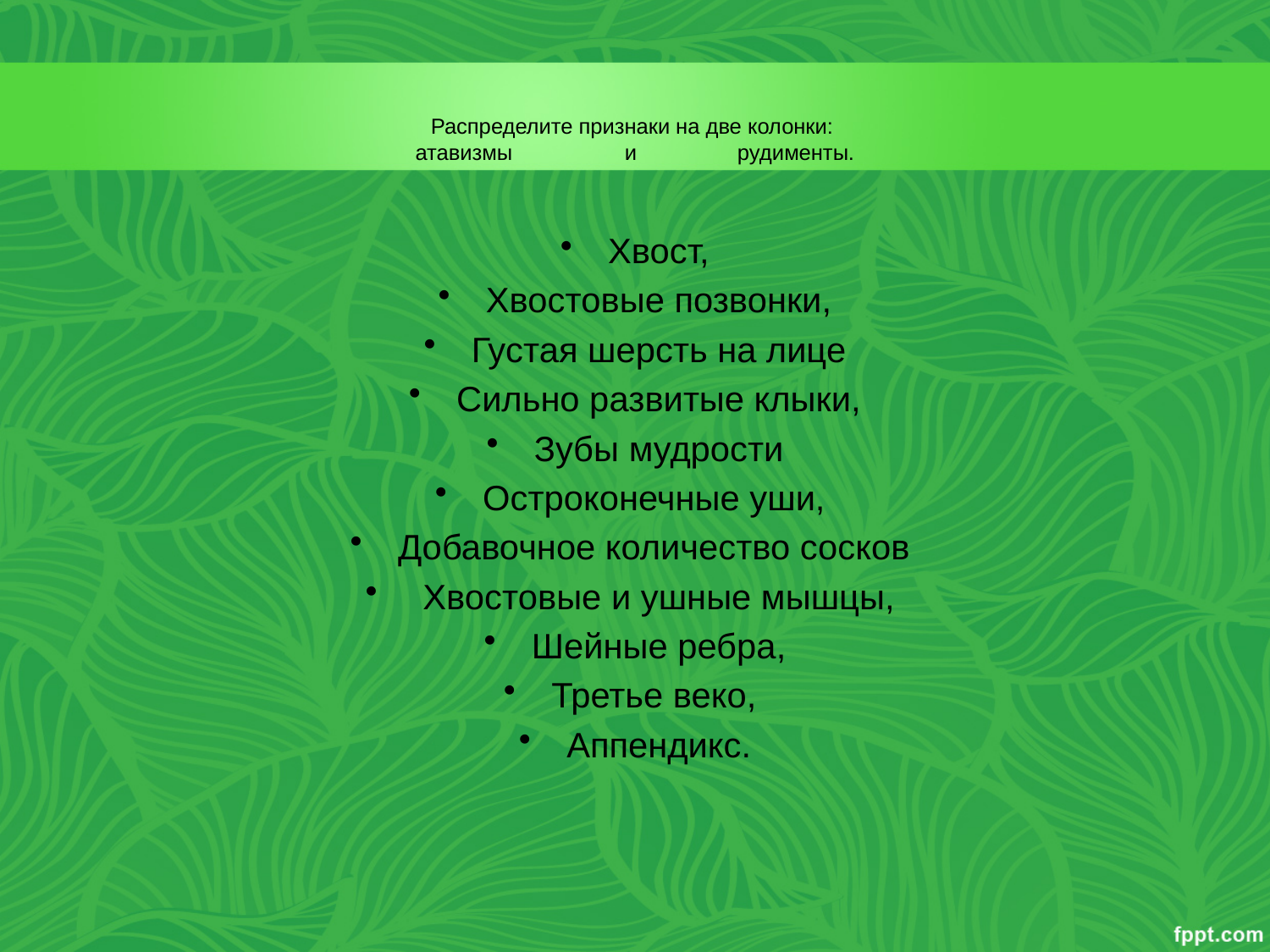

# Распределите признаки на две колонки: атавизмы                   и                 рудименты.
Хвост,
Хвостовые позвонки,
Густая шерсть на лице
Сильно развитые клыки,
Зубы мудрости
Остроконечные уши,
Добавочное количество сосков
 Хвостовые и ушные мышцы,
Шейные ребра,
Третье веко,
Аппендикс.